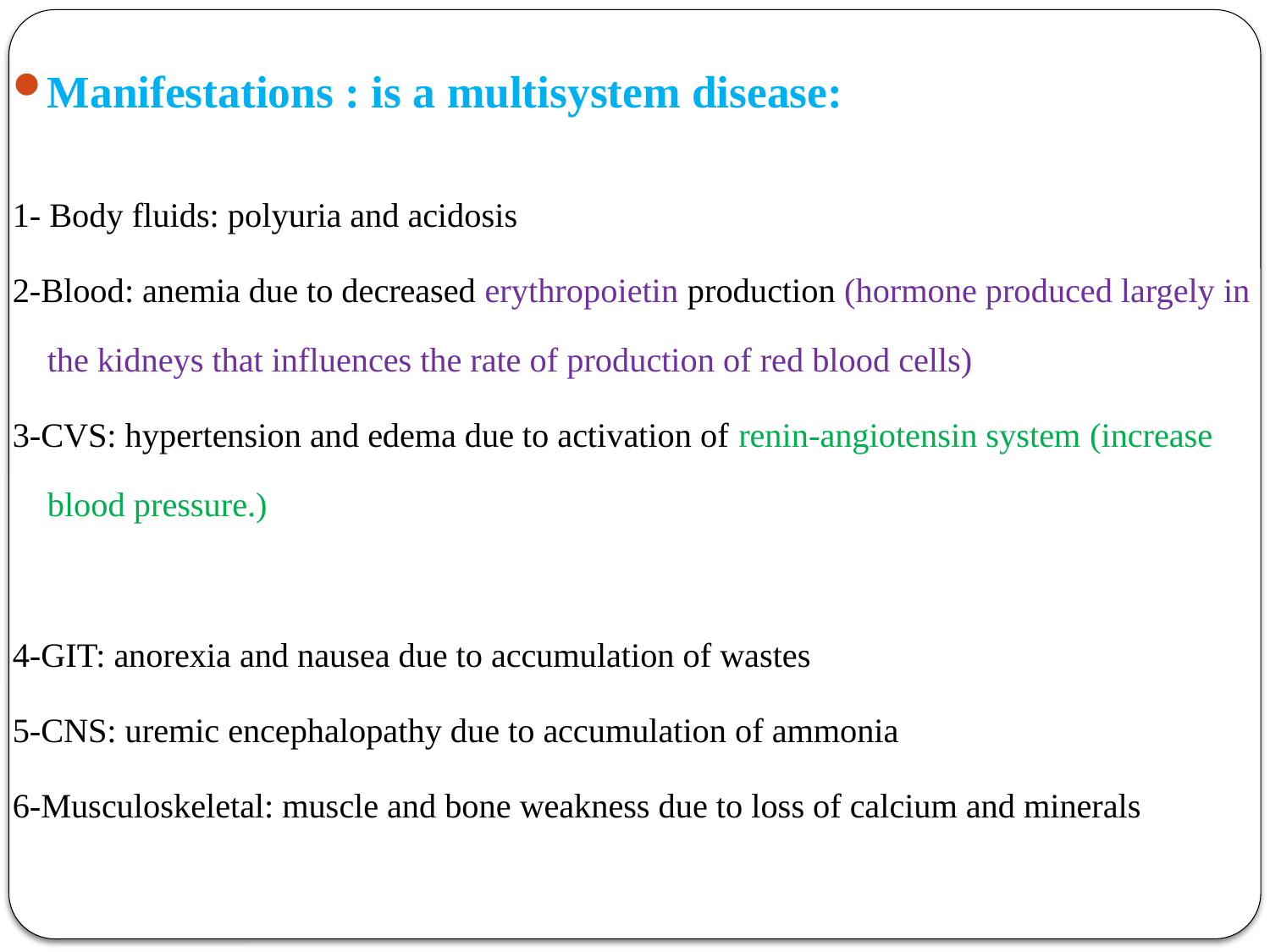

Manifestations : is a multisystem disease:

1- Body fluids: polyuria and acidosis
2-Blood: anemia due to decreased erythropoietin production (hormone produced largely in the kidneys that influences the rate of production of red blood cells)
3-CVS: hypertension and edema due to activation of renin-angiotensin system (increase blood pressure.)

4-GIT: anorexia and nausea due to accumulation of wastes
5-CNS: uremic encephalopathy due to accumulation of ammonia
6-Musculoskeletal: muscle and bone weakness due to loss of calcium and minerals